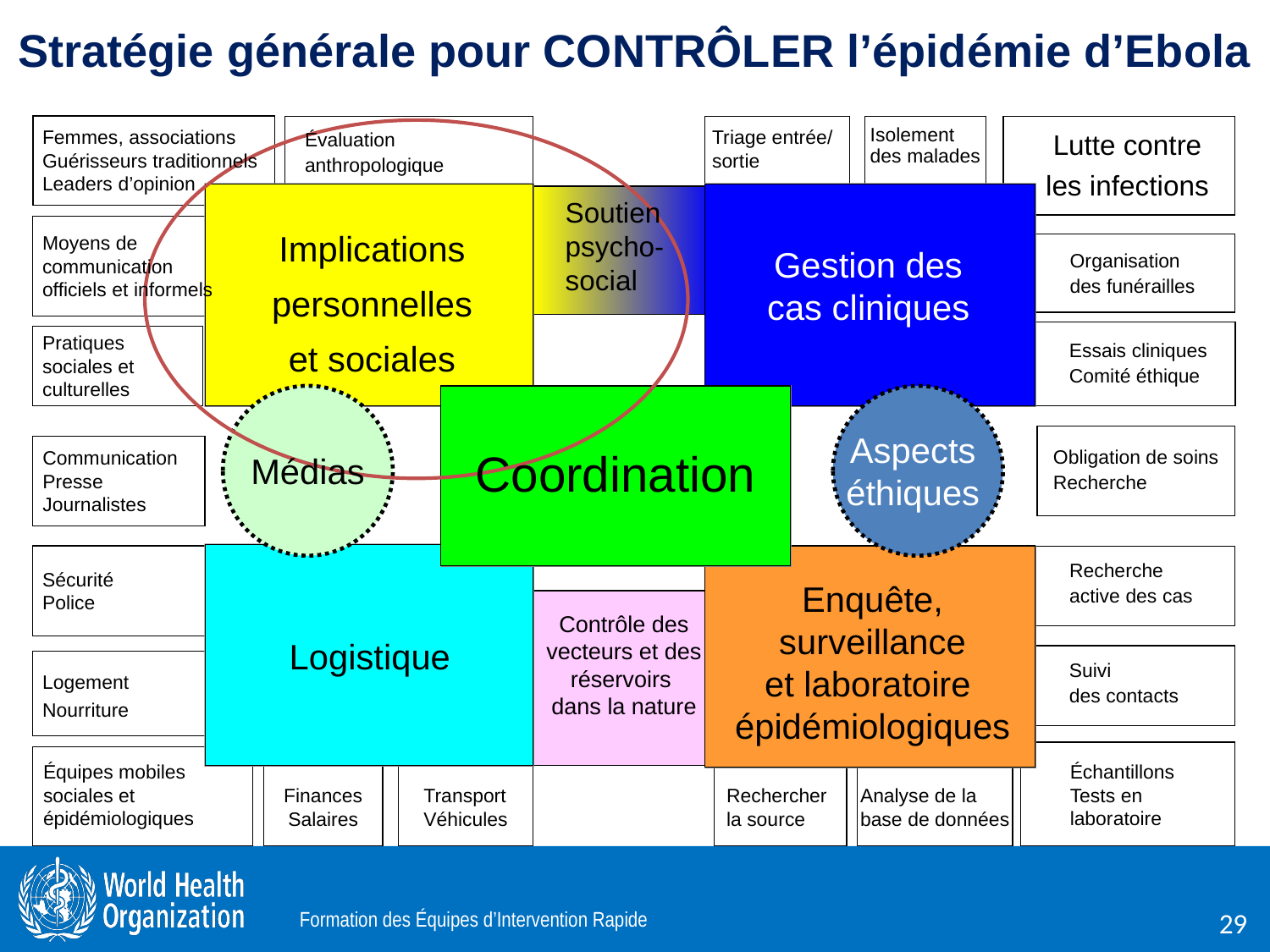

Stratégie générale pour CONTRÔLER l’épidémie d’Ebola

Lutte contre
les infections
Femmes, associations Guérisseurs traditionnels
Leaders d’opinion
Évaluation
anthropologique
Triage entrée/
sortie
Isolement
des malades

Soutien
psycho-
social
Implications
personnelles
et sociales

Moyens de communication
officiels et informels

Gestion des
cas cliniques
Organisation
des funérailles

Pratiques
sociales et
culturelles
Essais cliniques
Comité éthique

Aspects
éthiques

Coordination
Obligation de soins
Recherche
Communication
Presse
Journalistes
Médias

Recherche
active des cas
Sécurité
Police
Enquête, surveillance et laboratoire
épidémiologiques
Contrôle des vecteurs et des réservoirs
dans la nature

Logistique

Suivi
des contacts
Logement
Nourriture

Équipes mobiles
sociales et
épidémiologiques
Échantillons
Tests en
laboratoire

Finances
Salaires
Transport
Véhicules
Rechercher
la source
Analyse de la
base de données